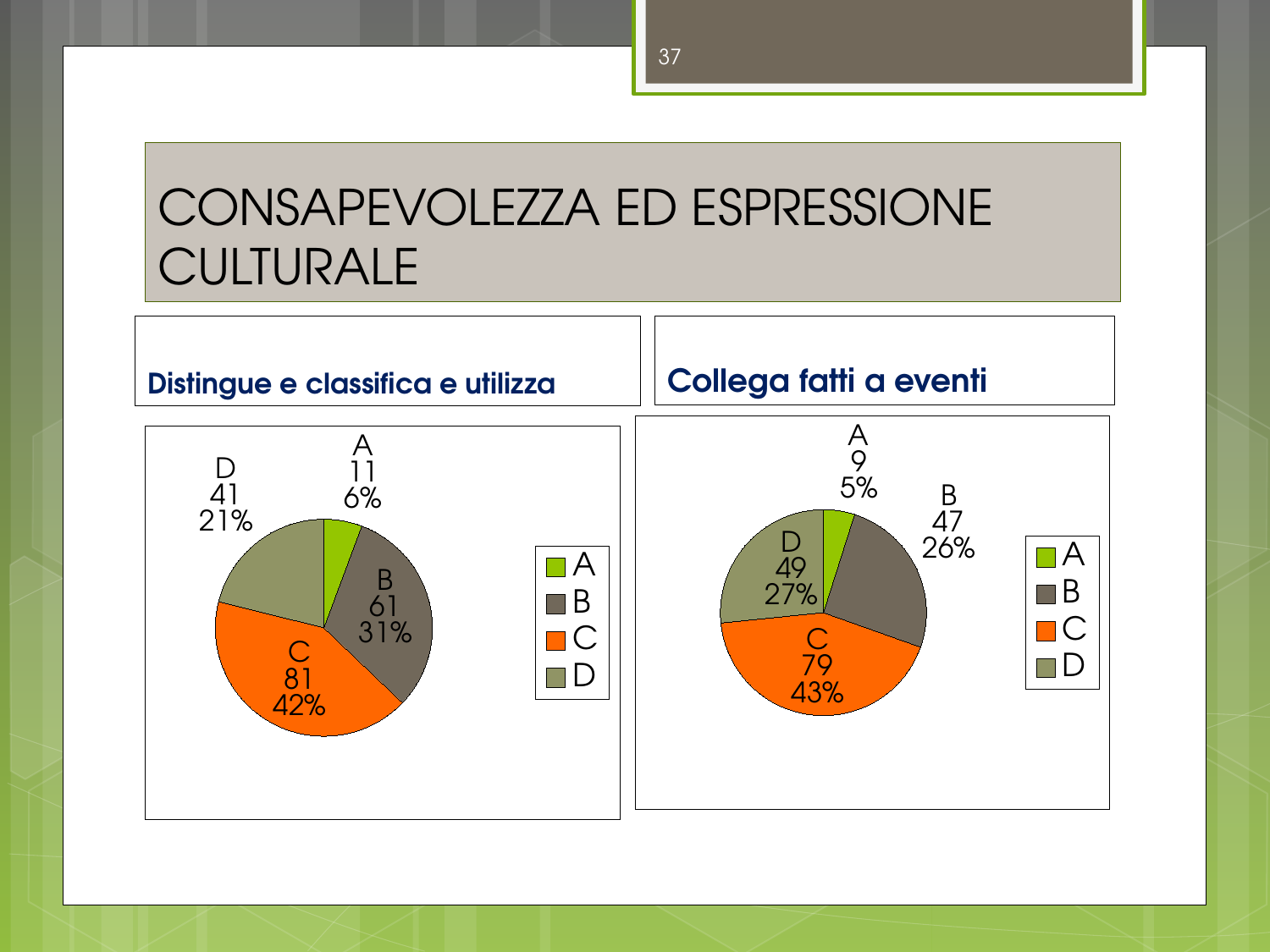

37
# CONSAPEVOLEZZA ED ESPRESSIONE CULTURALE
Distingue e classifica e utilizza
Collega fatti a eventi

### Chart

| Category | Vendite |
|---|---|
| A | 9.0 |
| B | 47.0 |
| C | 79.0 |
| D | 49.0 |

### Chart

| Category | Vendite |
|---|---|
| A | 11.0 |
| B | 61.0 |
| C | 81.0 |
| D | 41.0 |